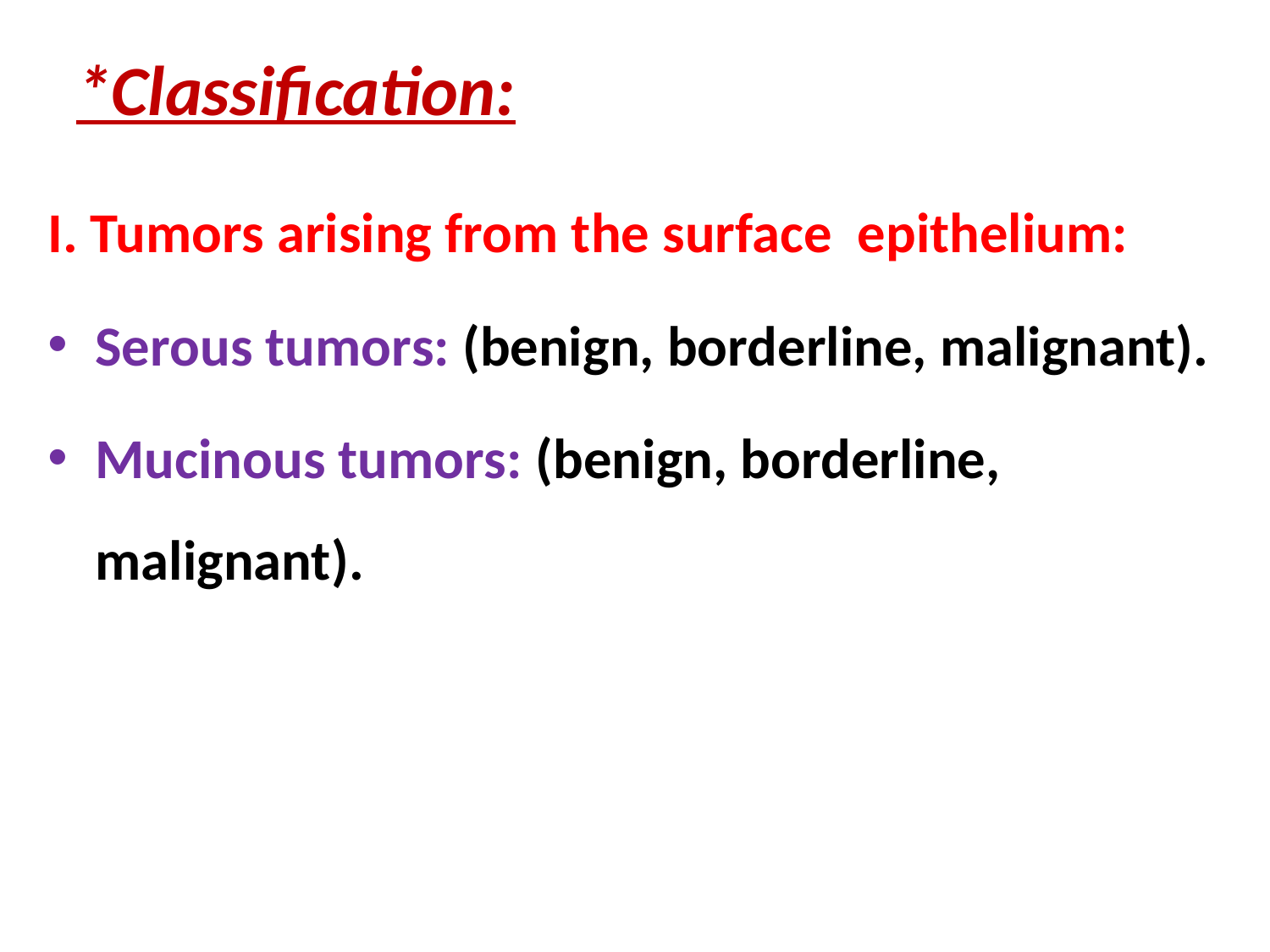

# *Classification:
I. Tumors arising from the surface  epithelium:
Serous tumors: (benign, borderline, malignant).
Mucinous tumors: (benign, borderline, malignant).